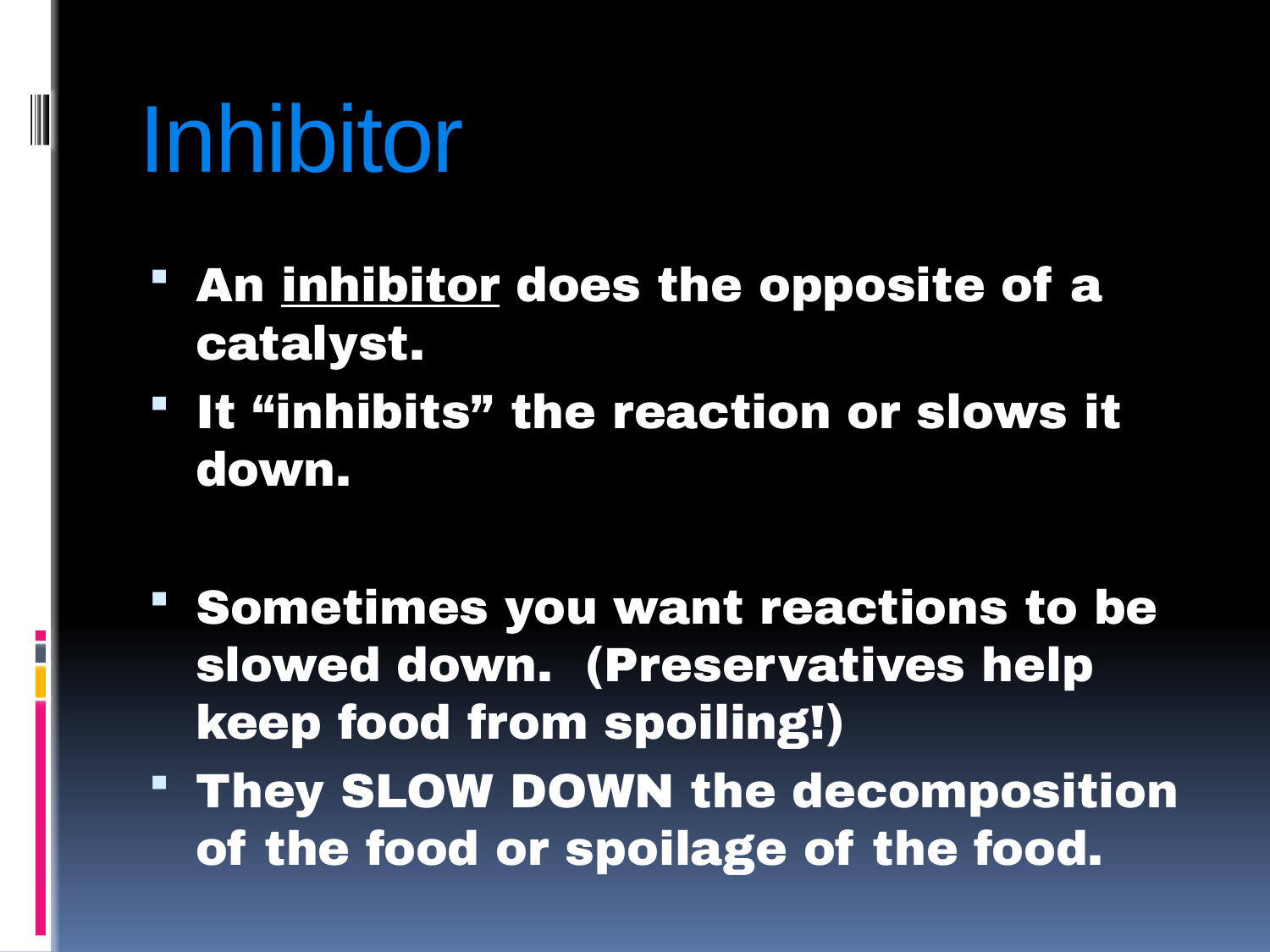

# Inhibitor
An inhibitor does the opposite of a catalyst.
It “inhibits” the reaction or slows it down.

Sometimes you want reactions to be slowed down.  (Preservatives help keep food from spoiling!)
They SLOW DOWN the decomposition of the food or spoilage of the food.